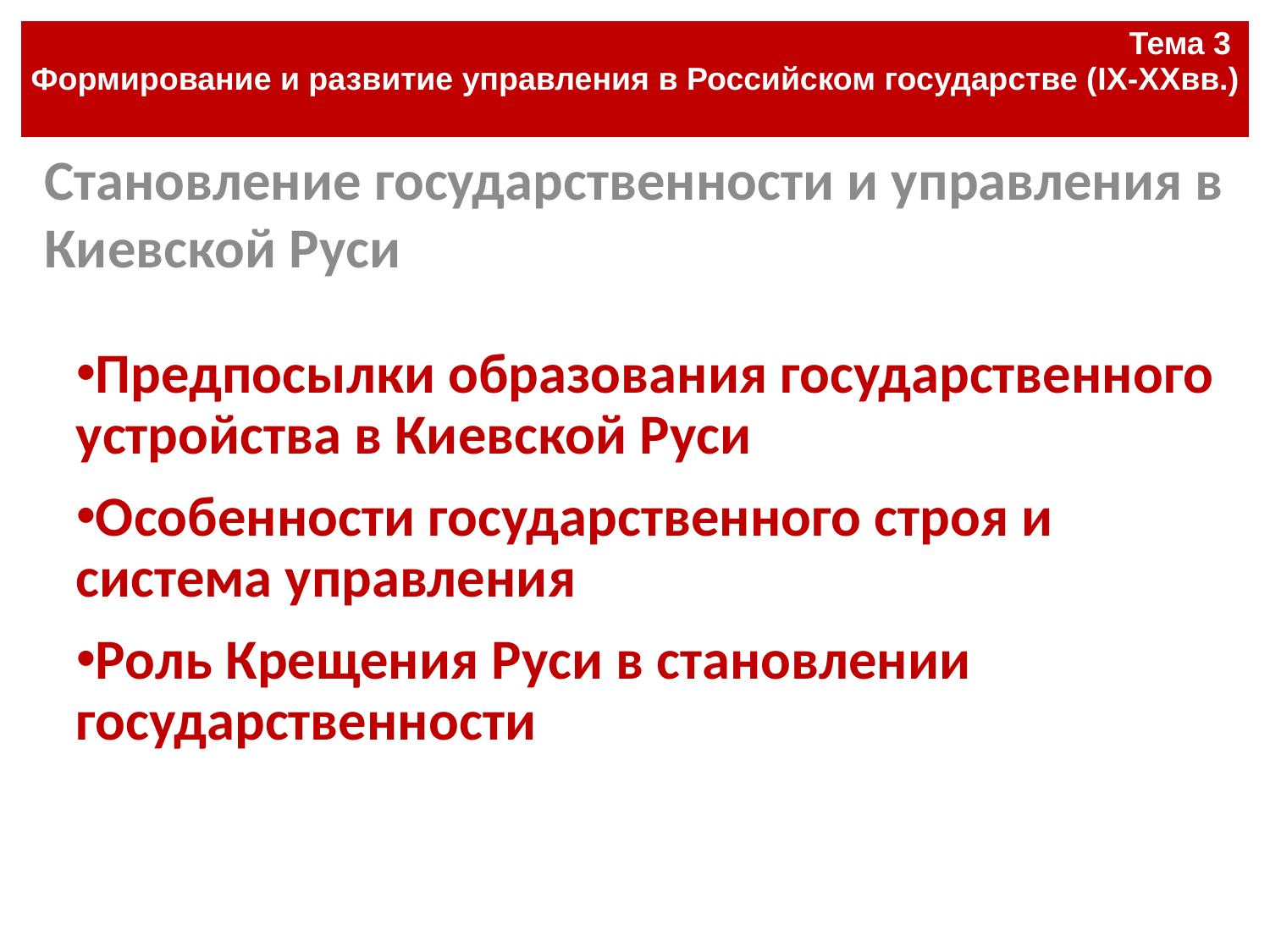

| Тема 3 Формирование и развитие управления в Российском государстве (IX-XXвв.) |
| --- |
#
Становление государственности и управления в Киевской Руси
Предпосылки образования государственного устройства в Киевской Руси
Особенности государственного строя и система управления
Роль Крещения Руси в становлении государственности